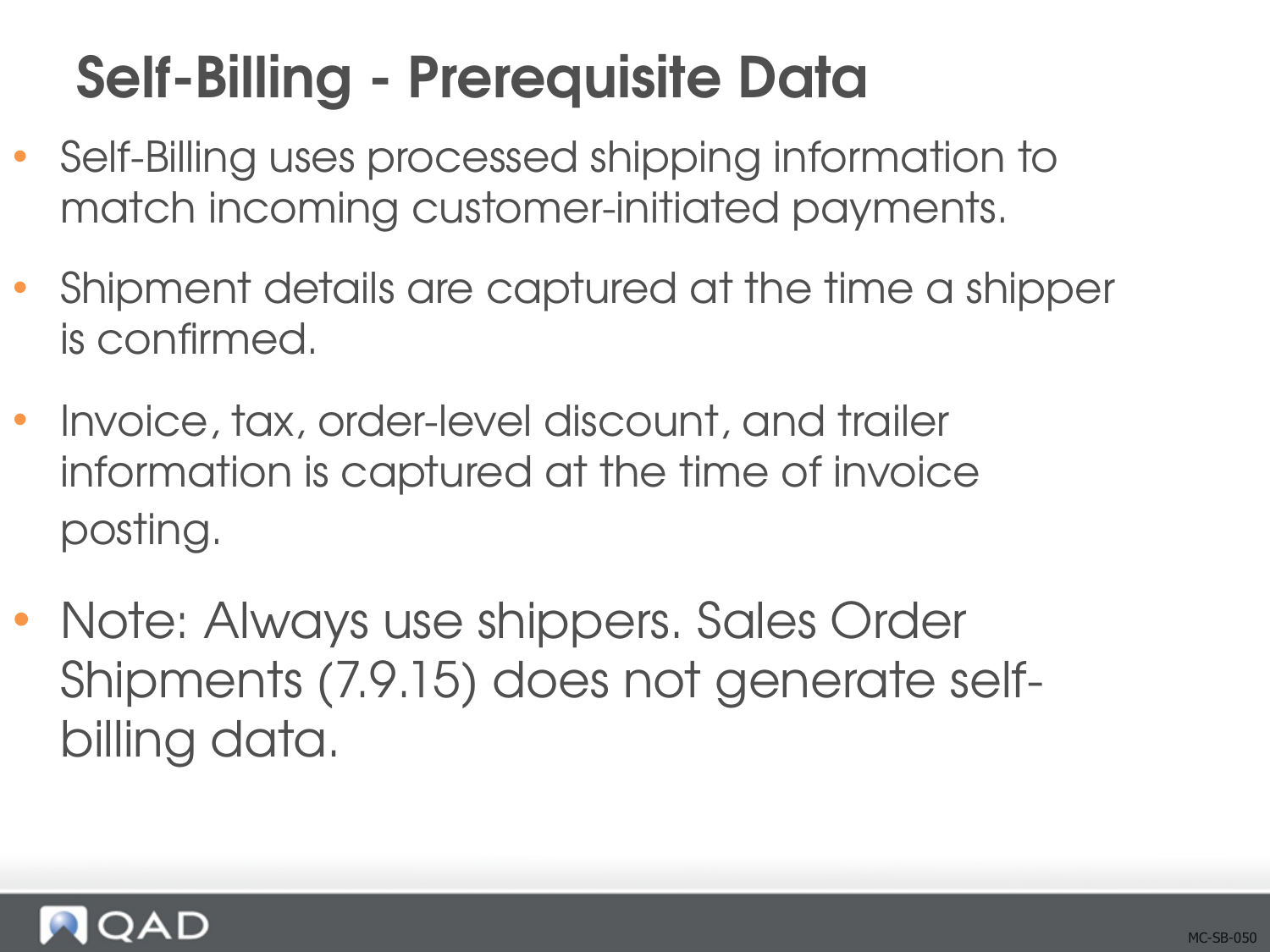

# Self-Billing - Prerequisite Data
Self-Billing uses processed shipping information to match incoming customer-initiated payments.
Shipment details are captured at the time a shipper is confirmed.
Invoice, tax, order-level discount, and trailer information is captured at the time of invoice posting.
Note: Always use shippers. Sales Order Shipments (7.9.15) does not generate self-billing data.
MC-SB-050